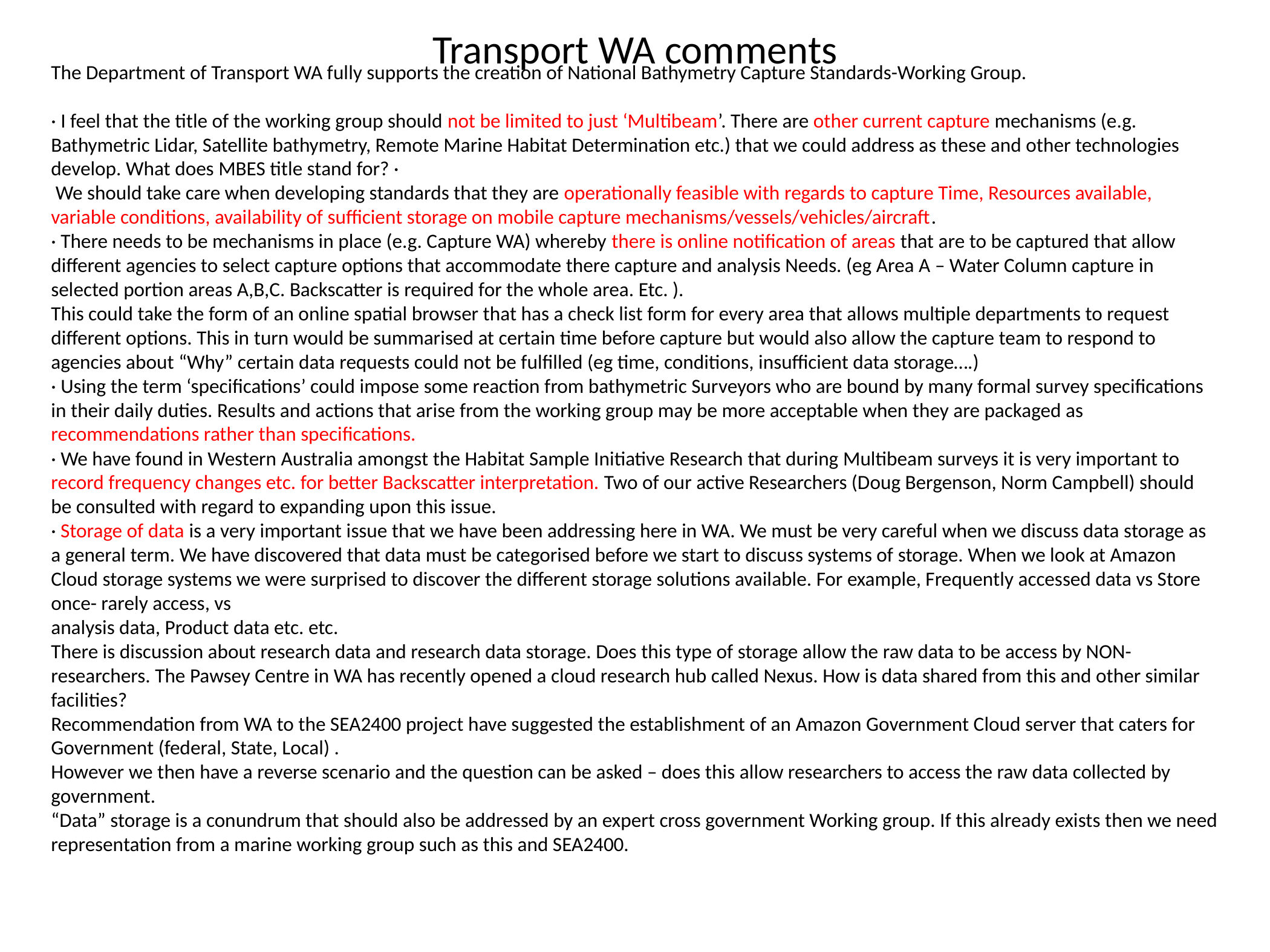

# Transport WA comments
The Department of Transport WA fully supports the creation of National Bathymetry Capture Standards-Working Group.

· I feel that the title of the working group should not be limited to just ‘Multibeam’. There are other current capture mechanisms (e.g. Bathymetric Lidar, Satellite bathymetry, Remote Marine Habitat Determination etc.) that we could address as these and other technologies
develop. What does MBES title stand for? ·
 We should take care when developing standards that they are operationally feasible with regards to capture Time, Resources available, variable conditions, availability of sufficient storage on mobile capture mechanisms/vessels/vehicles/aircraft.
· There needs to be mechanisms in place (e.g. Capture WA) whereby there is online notification of areas that are to be captured that allow different agencies to select capture options that accommodate there capture and analysis Needs. (eg Area A – Water Column capture in selected portion areas A,B,C. Backscatter is required for the whole area. Etc. ).
This could take the form of an online spatial browser that has a check list form for every area that allows multiple departments to request different options. This in turn would be summarised at certain time before capture but would also allow the capture team to respond to agencies about “Why” certain data requests could not be fulfilled (eg time, conditions, insufficient data storage….)
· Using the term ‘specifications’ could impose some reaction from bathymetric Surveyors who are bound by many formal survey specifications in their daily duties. Results and actions that arise from the working group may be more acceptable when they are packaged as recommendations rather than specifications.
· We have found in Western Australia amongst the Habitat Sample Initiative Research that during Multibeam surveys it is very important to record frequency changes etc. for better Backscatter interpretation. Two of our active Researchers (Doug Bergenson, Norm Campbell) should be consulted with regard to expanding upon this issue.
· Storage of data is a very important issue that we have been addressing here in WA. We must be very careful when we discuss data storage as a general term. We have discovered that data must be categorised before we start to discuss systems of storage. When we look at Amazon Cloud storage systems we were surprised to discover the different storage solutions available. For example, Frequently accessed data vs Store once- rarely access, vs
analysis data, Product data etc. etc.
There is discussion about research data and research data storage. Does this type of storage allow the raw data to be access by NON-researchers. The Pawsey Centre in WA has recently opened a cloud research hub called Nexus. How is data shared from this and other similar facilities?
Recommendation from WA to the SEA2400 project have suggested the establishment of an Amazon Government Cloud server that caters for Government (federal, State, Local) .
However we then have a reverse scenario and the question can be asked – does this allow researchers to access the raw data collected by government.
“Data” storage is a conundrum that should also be addressed by an expert cross government Working group. If this already exists then we need representation from a marine working group such as this and SEA2400.